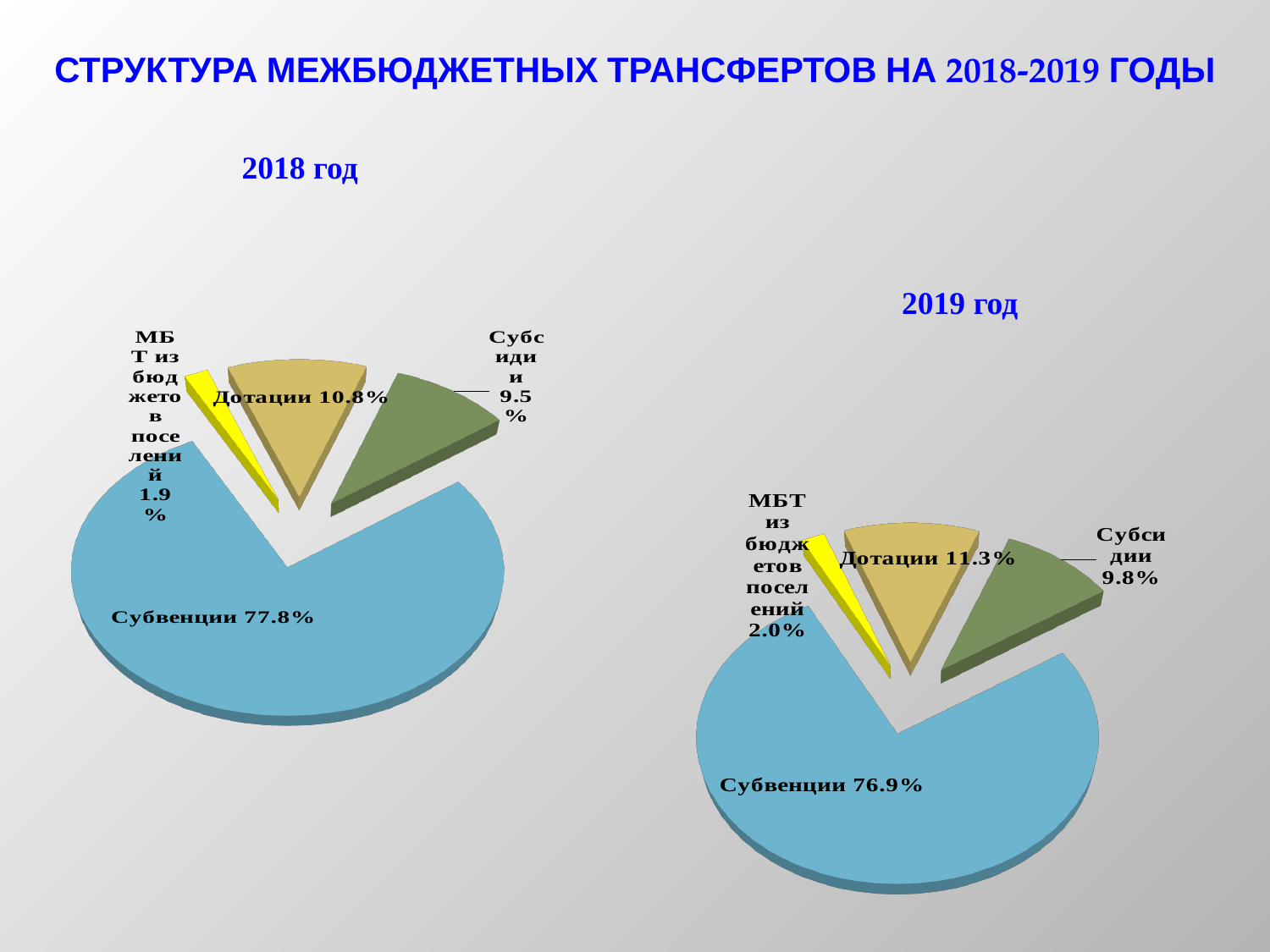

СТРУКТУРА МЕЖБЮДЖЕТНЫХ ТРАНСФЕРТОВ НА 2018-2019 ГОДЫ
2018 год

[unsupported chart]

2019 год

[unsupported chart]